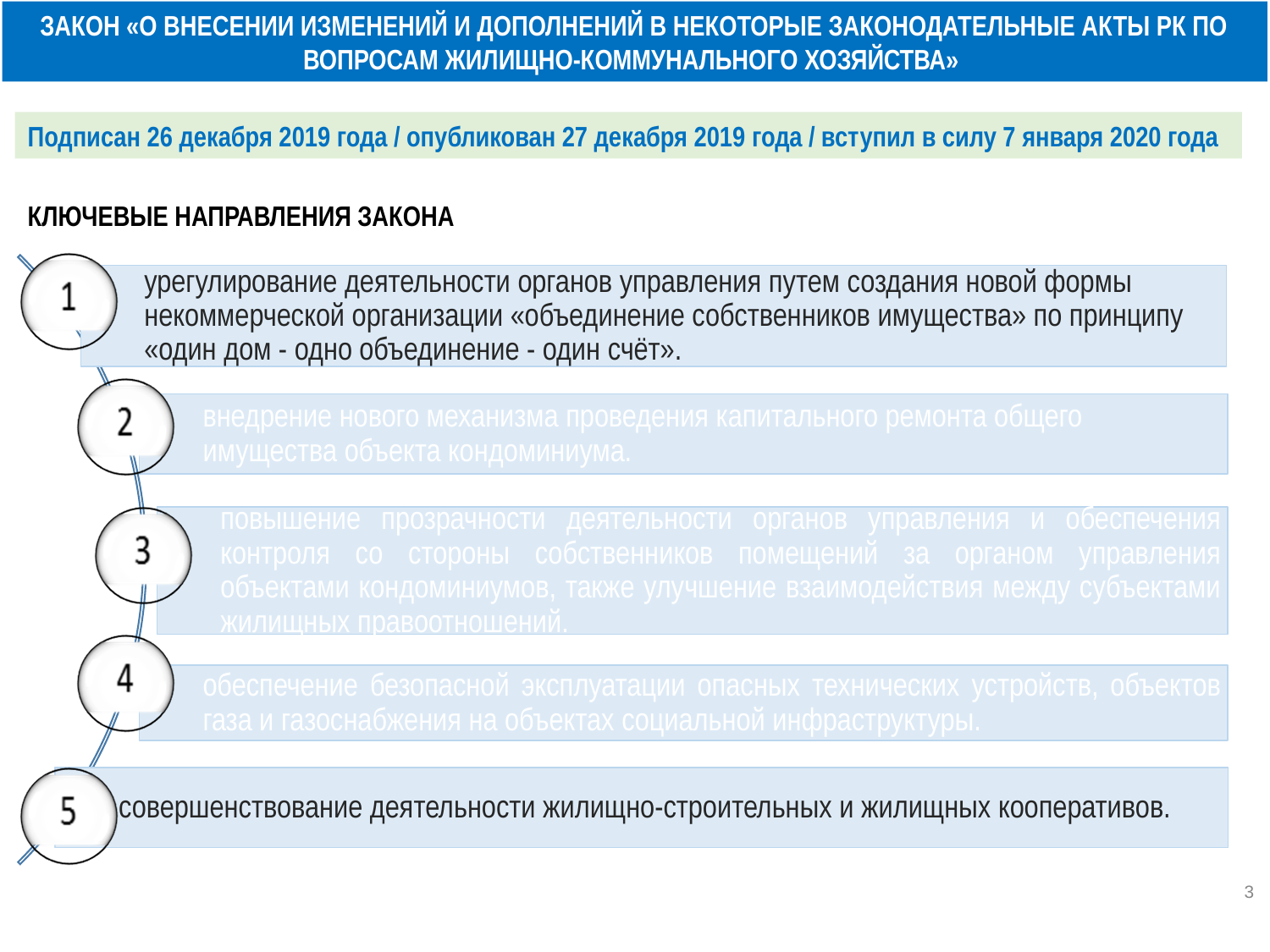

ЗАКОН «О ВНЕСЕНИИ ИЗМЕНЕНИЙ И ДОПОЛНЕНИЙ В НЕКОТОРЫЕ ЗАКОНОДАТЕЛЬНЫЕ АКТЫ РК ПО ВОПРОСАМ ЖИЛИЩНО-КОММУНАЛЬНОГО ХОЗЯЙСТВА»
Подписан 26 декабря 2019 года / опубликован 27 декабря 2019 года / вступил в силу 7 января 2020 года

урегулирование деятельности органов управления путем создания новой формы некоммерческой организации «объединение собственников имущества» по принципу «один дом - одно объединение - один счёт».

внедрение нового механизма проведения капитального ремонта общего имущества объекта кондоминиума.

повышение прозрачности деятельности органов управления и обеспечения контроля со стороны собственников помещений за органом управления объектами кондоминиумов, также улучшение взаимодействия между субъектами жилищных правоотношений.

обеспечение безопасной эксплуатации опасных технических устройств, объектов газа и газоснабжения на объектах социальной инфраструктуры.

совершенствование деятельности жилищно-строительных и жилищных кооперативов.
КЛЮЧЕВЫЕ НАПРАВЛЕНИЯ ЗАКОНА
3